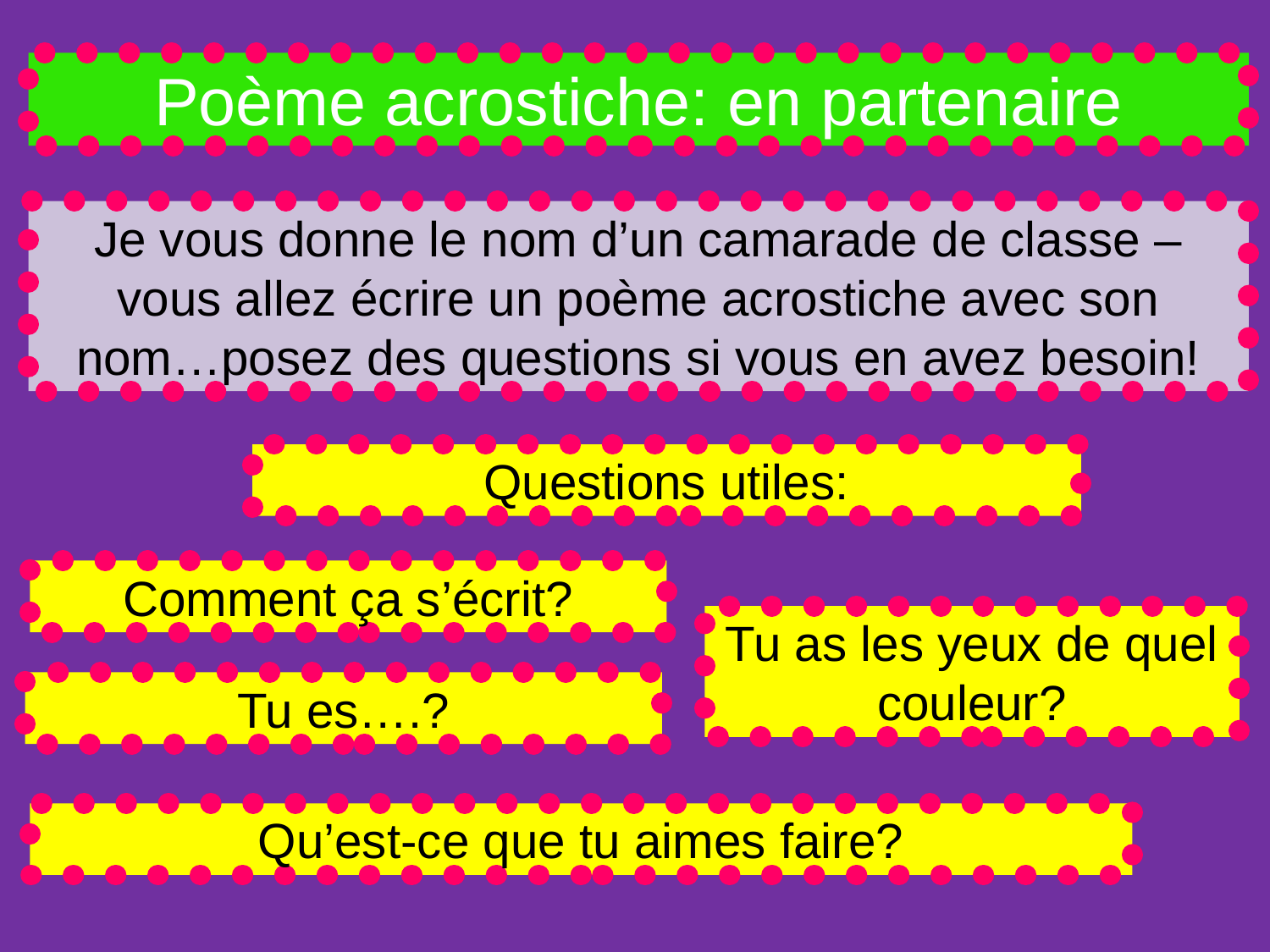

Poème acrostiche: en partenaire
Je vous donne le nom d’un camarade de classe – vous allez écrire un poème acrostiche avec son nom…posez des questions si vous en avez besoin!
Questions utiles:
Comment ça s’écrit?
Tu as les yeux de quel couleur?
Tu es….?
Qu’est-ce que tu aimes faire?